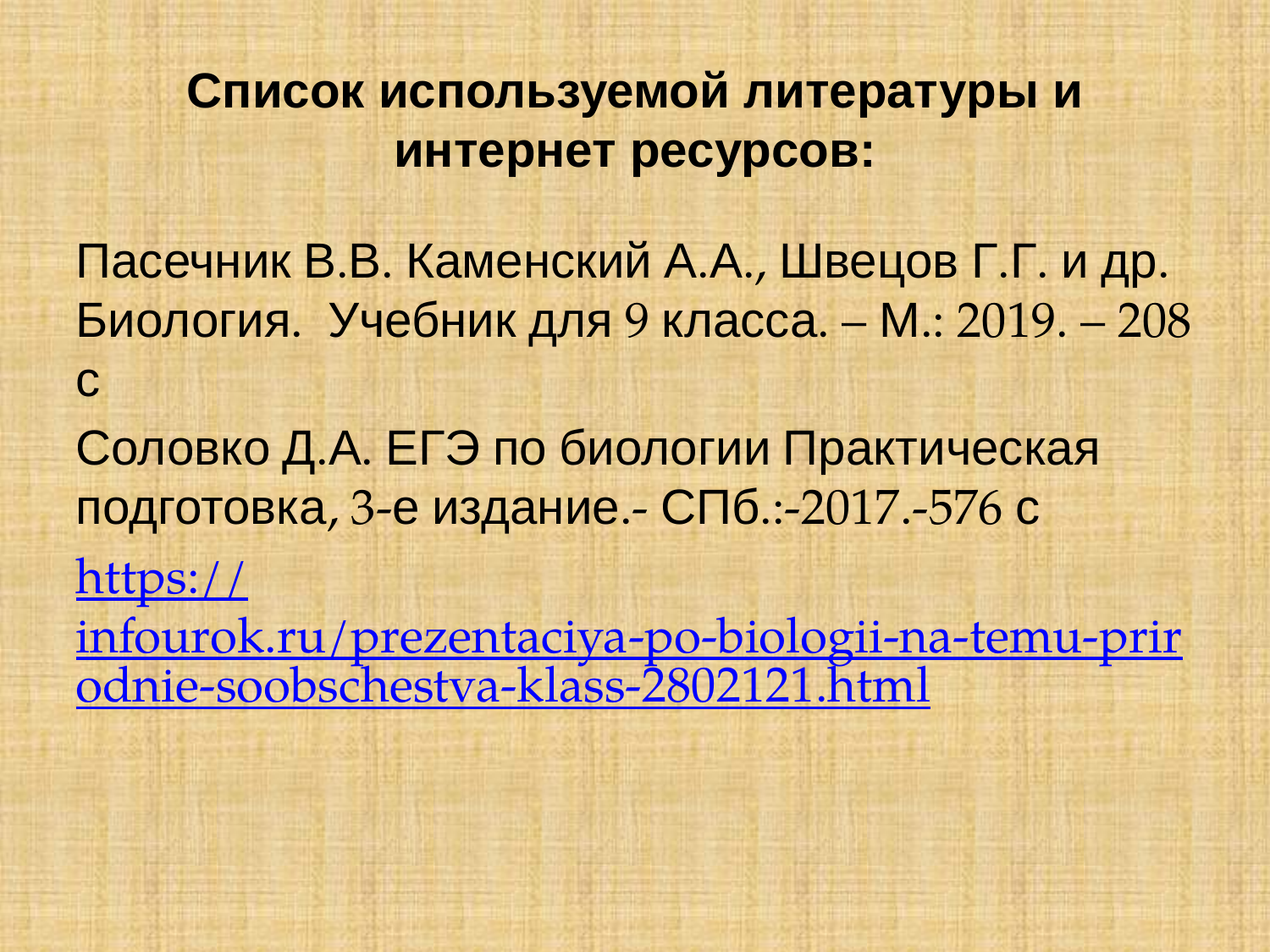

# Список используемой литературы и интернет ресурсов:
Пасечник В.В. Каменский А.А., Швецов Г.Г. и др. Биология.  Учебник для 9 класса. – М.: 2019. – 208 с
Соловко Д.А. ЕГЭ по биологии Практическая подготовка, 3-е издание.- СПб.:-2017.-576 с
https://infourok.ru/prezentaciya-po-biologii-na-temu-prirodnie-soobschestva-klass-2802121.html